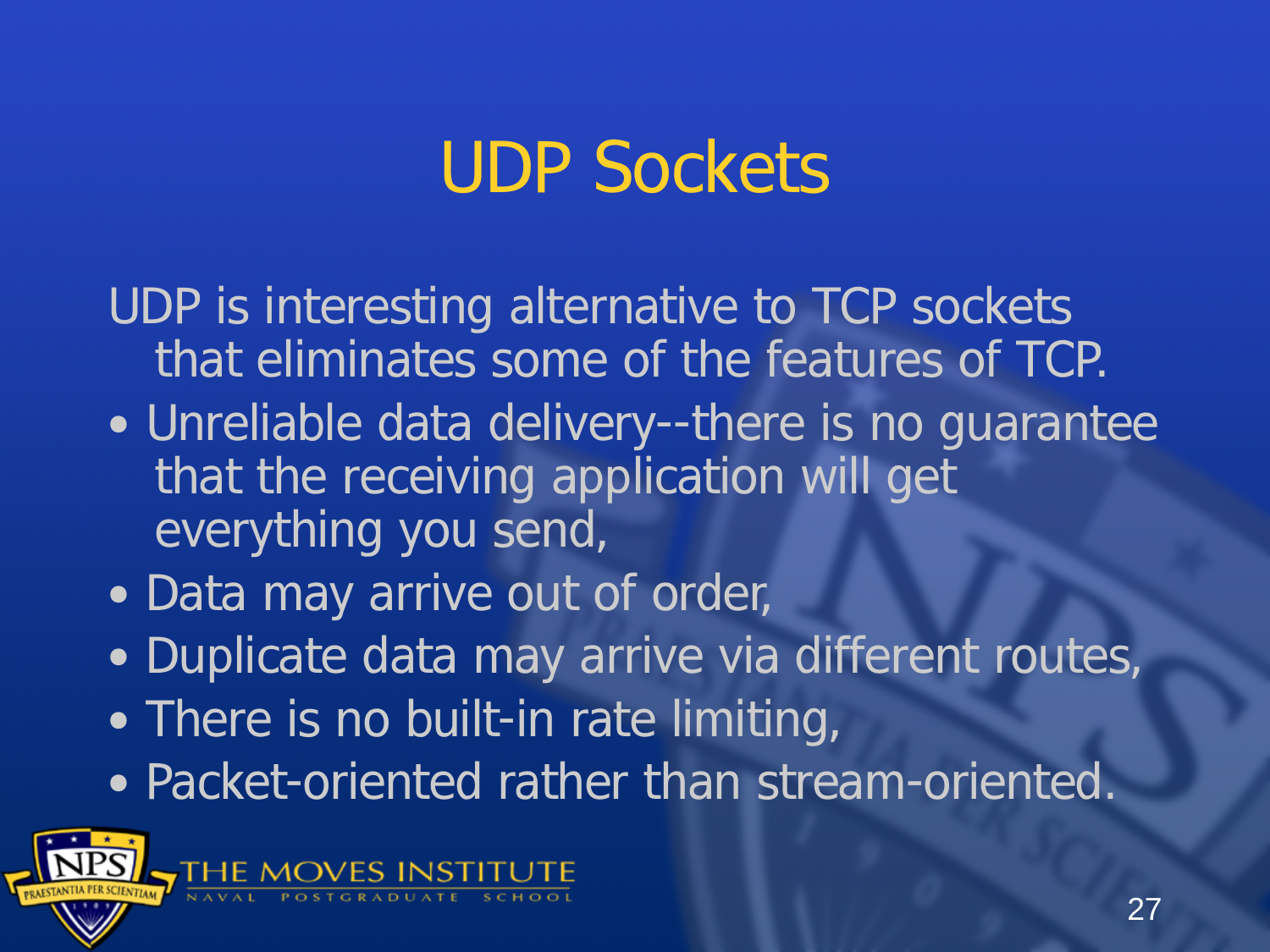

# UDP Sockets
UDP is interesting alternative to TCP sockets that eliminates some of the features of TCP.
• Unreliable data delivery--there is no guarantee that the receiving application will get everything you send,
• Data may arrive out of order,
• Duplicate data may arrive via different routes,
• There is no built-in rate limiting,
• Packet-oriented rather than stream-oriented.
27